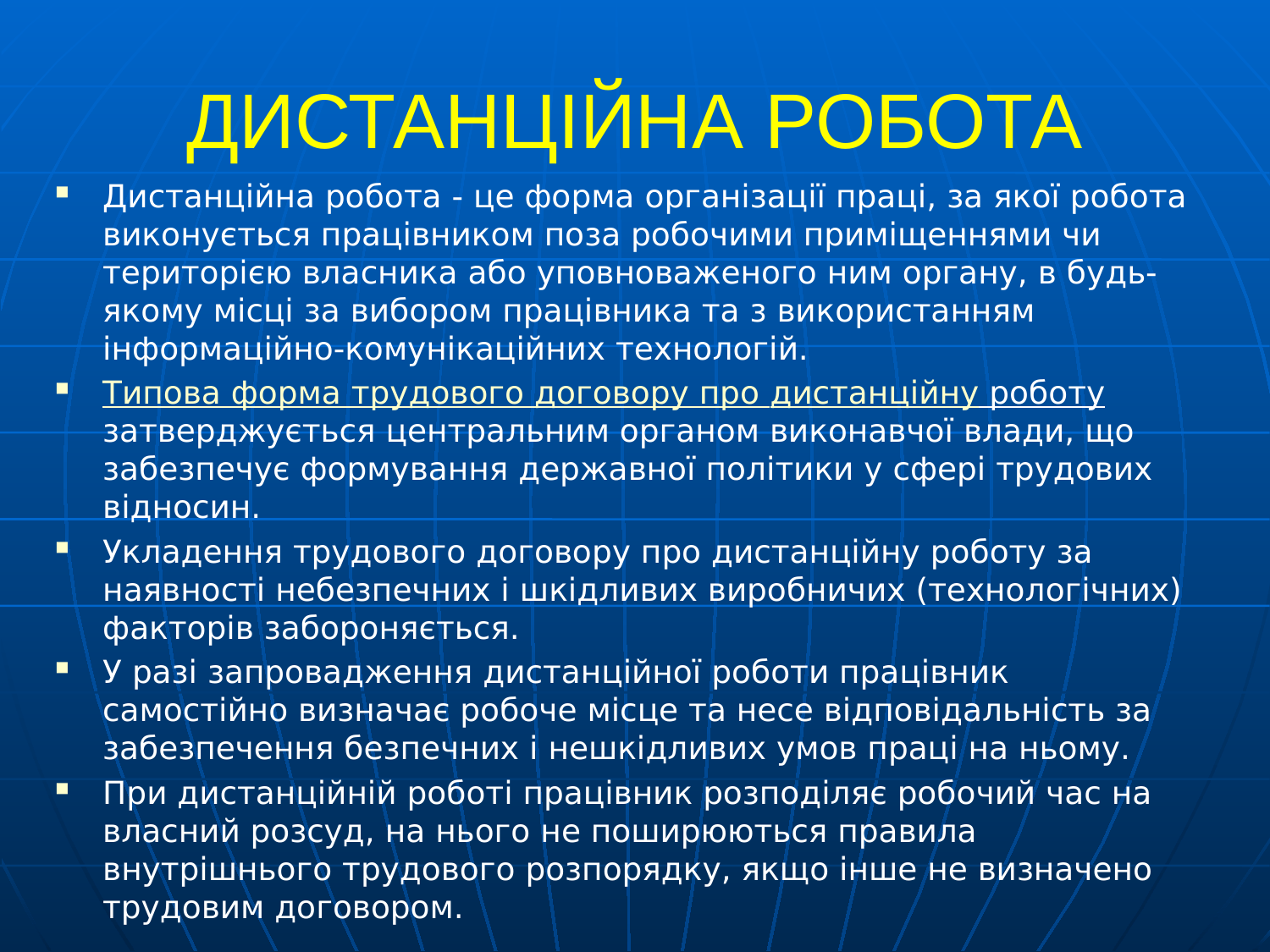

# ДИСТАНЦІЙНА РОБОТА
Дистанційна робота - це форма організації праці, за якої робота виконується працівником поза робочими приміщеннями чи територією власника або уповноваженого ним органу, в будь-якому місці за вибором працівника та з використанням інформаційно-комунікаційних технологій.
Типова форма трудового договору про дистанційну роботу затверджується центральним органом виконавчої влади, що забезпечує формування державної політики у сфері трудових відносин.
Укладення трудового договору про дистанційну роботу за наявності небезпечних і шкідливих виробничих (технологічних) факторів забороняється.
У разі запровадження дистанційної роботи працівник самостійно визначає робоче місце та несе відповідальність за забезпечення безпечних і нешкідливих умов праці на ньому.
При дистанційній роботі працівник розподіляє робочий час на власний розсуд, на нього не поширюються правила внутрішнього трудового розпорядку, якщо інше не визначено трудовим договором.